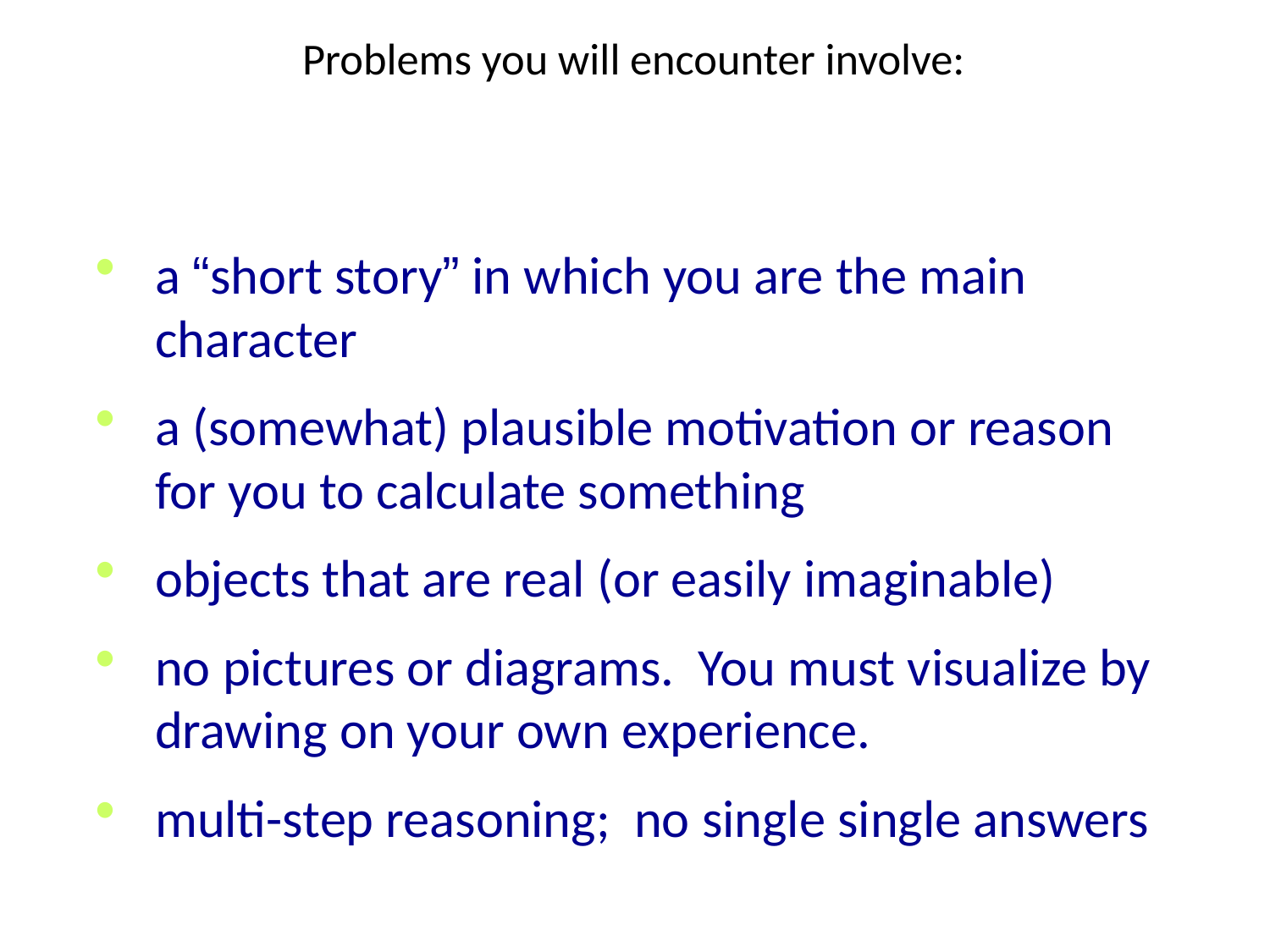

# Problems you will encounter involve:
a “short story” in which you are the main character
a (somewhat) plausible motivation or reason for you to calculate something
objects that are real (or easily imaginable)
no pictures or diagrams.  You must visualize by drawing on your own experience.
multi-step reasoning;  no single single answers